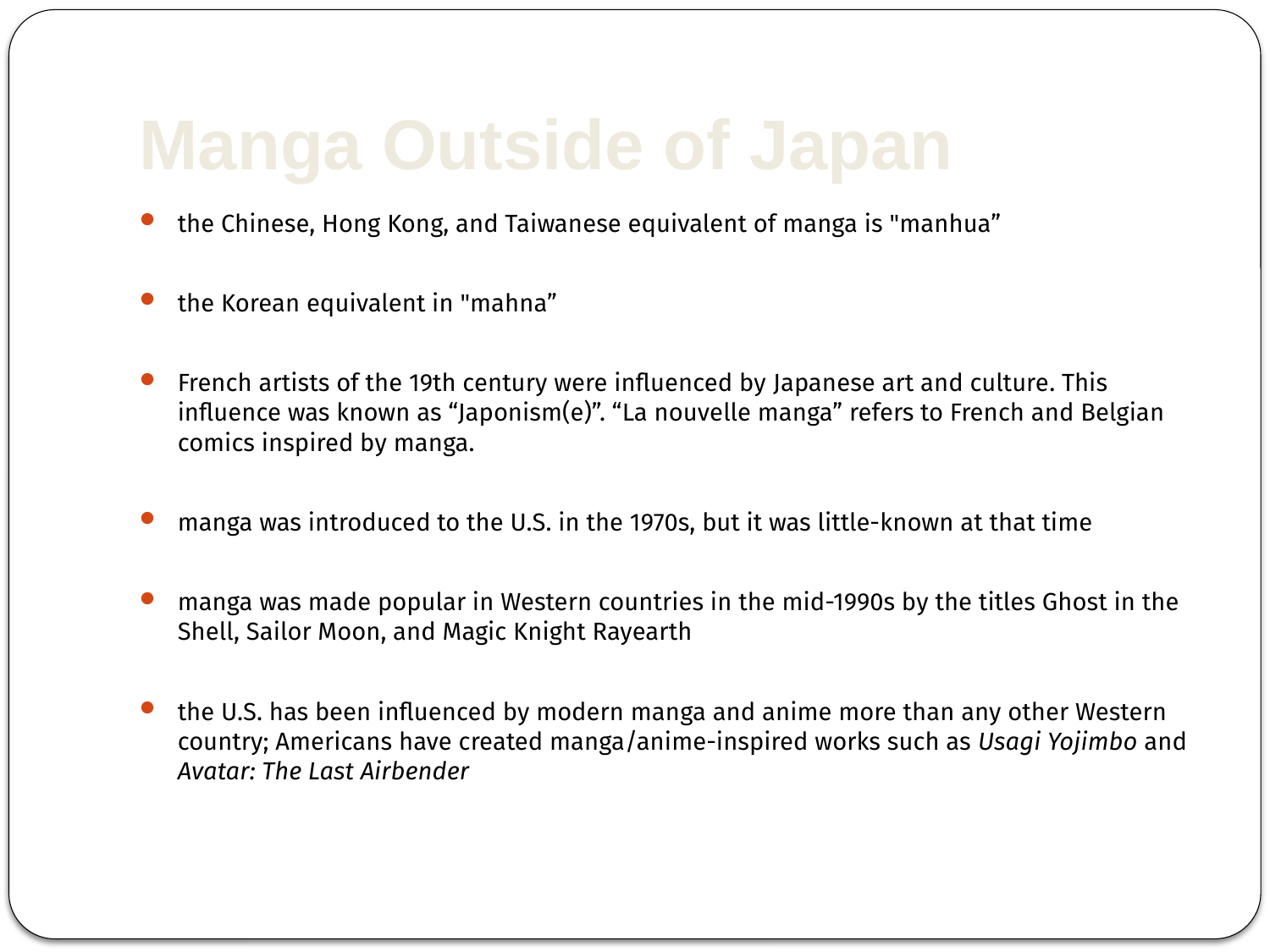

# Manga Outside of Japan
the Chinese, Hong Kong, and Taiwanese equivalent of manga is "manhua”

the Korean equivalent in "mahna”

French artists of the 19th century were influenced by Japanese art and culture. This influence was known as “Japonism(e)”. “La nouvelle manga” refers to French and Belgian comics inspired by manga.

manga was introduced to the U.S. in the 1970s, but it was little-known at that time

manga was made popular in Western countries in the mid-1990s by the titles Ghost in the Shell, Sailor Moon, and Magic Knight Rayearth

the U.S. has been influenced by modern manga and anime more than any other Western country; Americans have created manga/anime-inspired works such as Usagi Yojimbo and Avatar: The Last Airbender